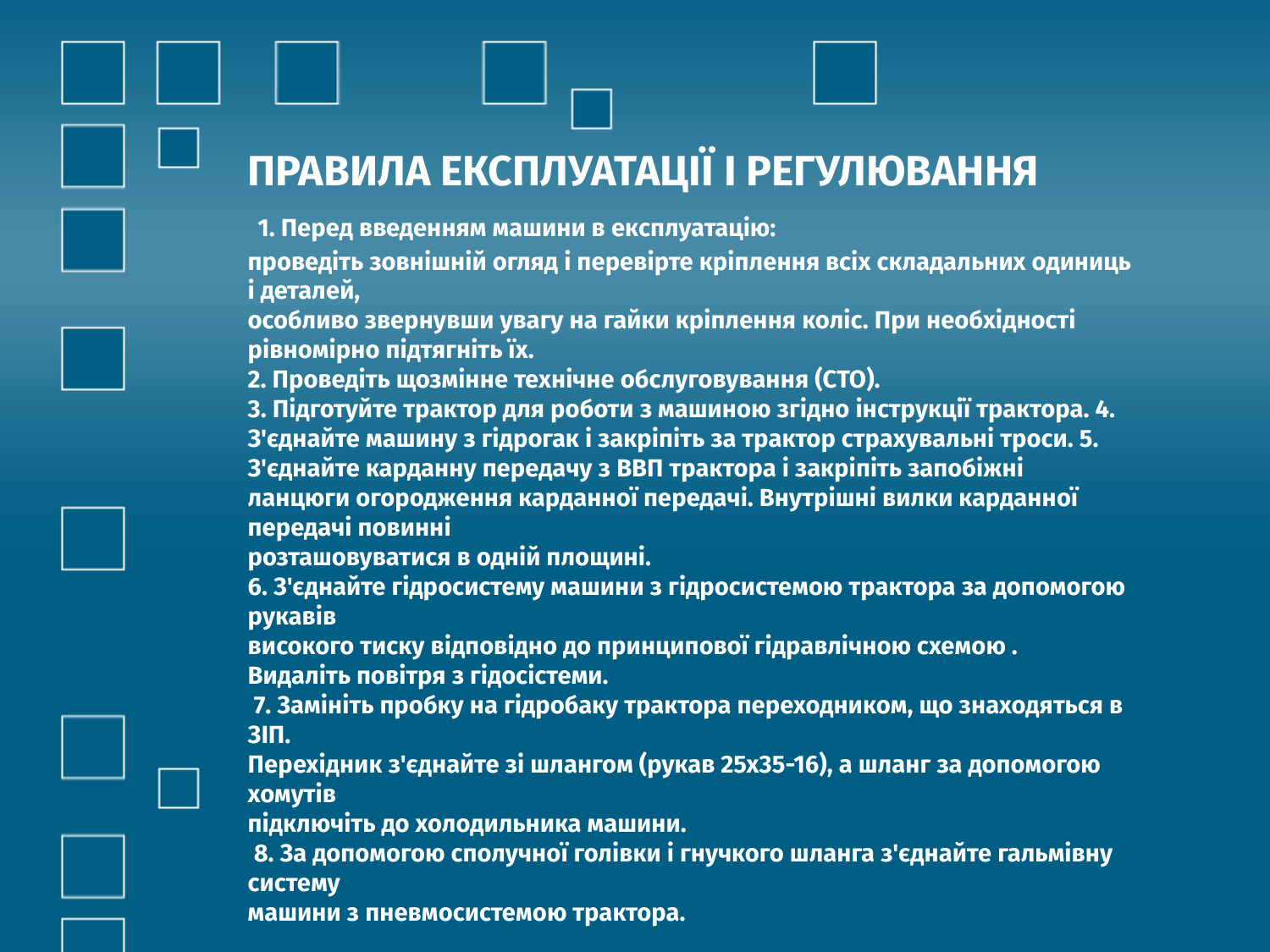

# ПРАВИЛА ЕКСПЛУАТАЦІЇ І РЕГУЛЮВАННЯ 1. Перед введенням машини в експлуатацію: проведіть зовнішній огляд і перевірте кріплення всіх складальних одиниць і деталей, особливо звернувши увагу на гайки кріплення коліс. При необхідності рівномірно підтягніть їх. 2. Проведіть щозмінне технічне обслуговування (СТО). 3. Підготуйте трактор для роботи з машиною згідно інструкції трактора. 4. З'єднайте машину з гідрогак і закріпіть за трактор страхувальні троси. 5. З'єднайте карданну передачу з ВВП трактора і закріпіть запобіжні ланцюги огородження карданної передачі. Внутрішні вилки карданної передачі повинні розташовуватися в одній площині. 6. З'єднайте гідросистему машини з гідросистемою трактора за допомогою рукавів високого тиску відповідно до принципової гідравлічною схемою . Видаліть повітря з гідосістеми. 7. Замініть пробку на гідробаку трактора переходником, що знаходяться в ЗІП. Перехідник з'єднайте зі шлангом (рукав 25х35-16), а шланг за допомогою хомутів підключіть до холодильника машини. 8. За допомогою сполучної голівки і гнучкого шланга з'єднайте гальмівну систему машини з пневмосистемою трактора.